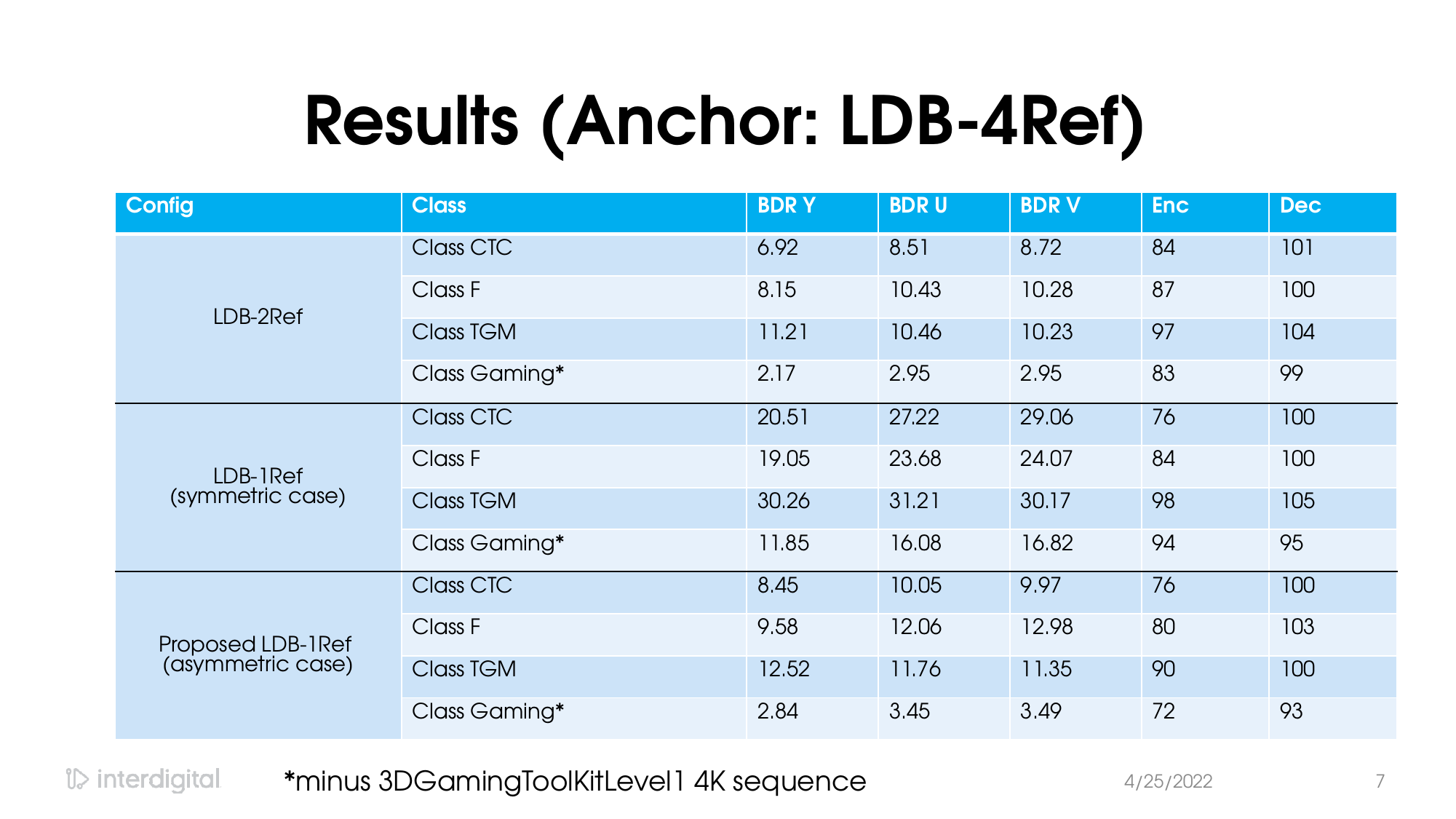

# Results (Anchor: LDB-4Ref)
| Config​ | Class​ | BDR Y​ | BDR U​ | BDR V​ | Enc​ | Dec​ |
| --- | --- | --- | --- | --- | --- | --- |
| LDB-2Ref​ | Class CTC​ | 6.92​ | 8.51​ | 8.72​ | 84​ | 101​ |
|  | Class F​ | 8.15​ | 10.43​ | 10.28​ | 87​ | 100​ |
|  | Class TGM​ | 11.21​ | 10.46​ | 10.23​ | 97​ | 104​ |
|  | Class Gaming\*​ | 2.17​ | 2.95​ | 2.95​ | 83​ | 99​ |
| LDB-1Ref (symmetric case)​ | Class CTC​ | 20.51​ | 27.22​ | 29.06​ | 76​ | 100​ |
|  | Class F​ | 19.05​ | 23.68​ | 24.07​ | 84​ | 100​ |
|  | Class TGM​ | 30.26​ | 31.21​ | 30.17​ | 98​ | 105​ |
|  | Class Gaming\*​ | 11.85​ | 16.08​ | 16.82​ | 94​ | 95​ |
| Proposed LDB-1Ref  (asymmetric case)​ | Class CTC​ | 8.45​ | 10.05​ | 9.97​ | 76​ | 100​ |
|  | Class F​ | 9.58​ | 12.06​ | 12.98​ | 80​ | 103​ |
|  | Class TGM​ | 12.52​ | 11.76​ | 11.35​ | 90​ | 100​ |
|  | Class Gaming\*​ | 2.84​ | 3.45​ | 3.49​ | 72​ | 93​ |
*minus 3DGamingToolKitLevel1 4K sequence
4/25/2022
7